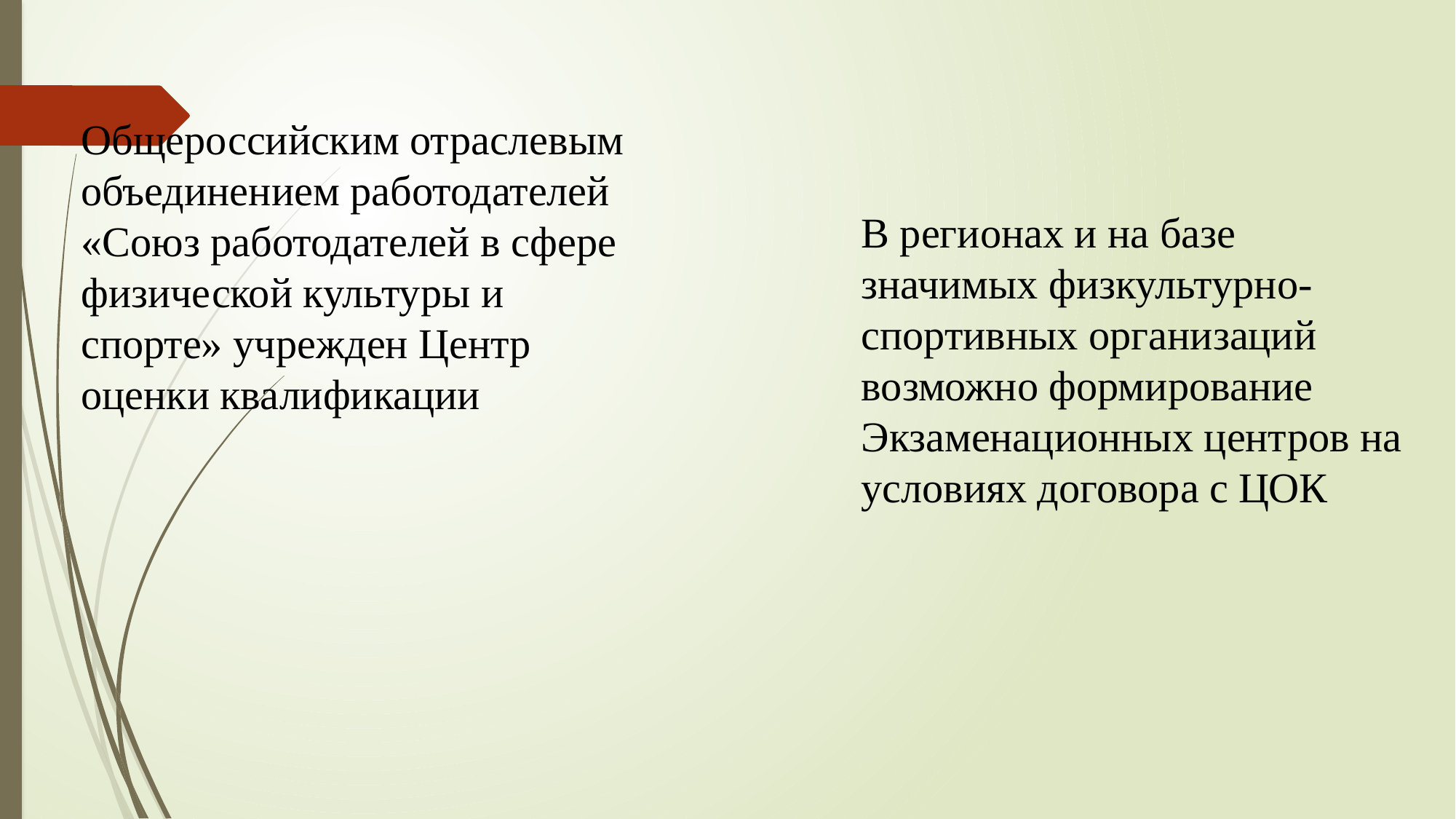

ЦОК
Общероссийским отраслевым объединением работодателей «Союз работодателей в сфере физической культуры и спорте» учрежден Центр оценки квалификации
В регионах и на базе значимых физкультурно-спортивных организаций  возможно формирование Экзаменационных центров на условиях договора с ЦОК